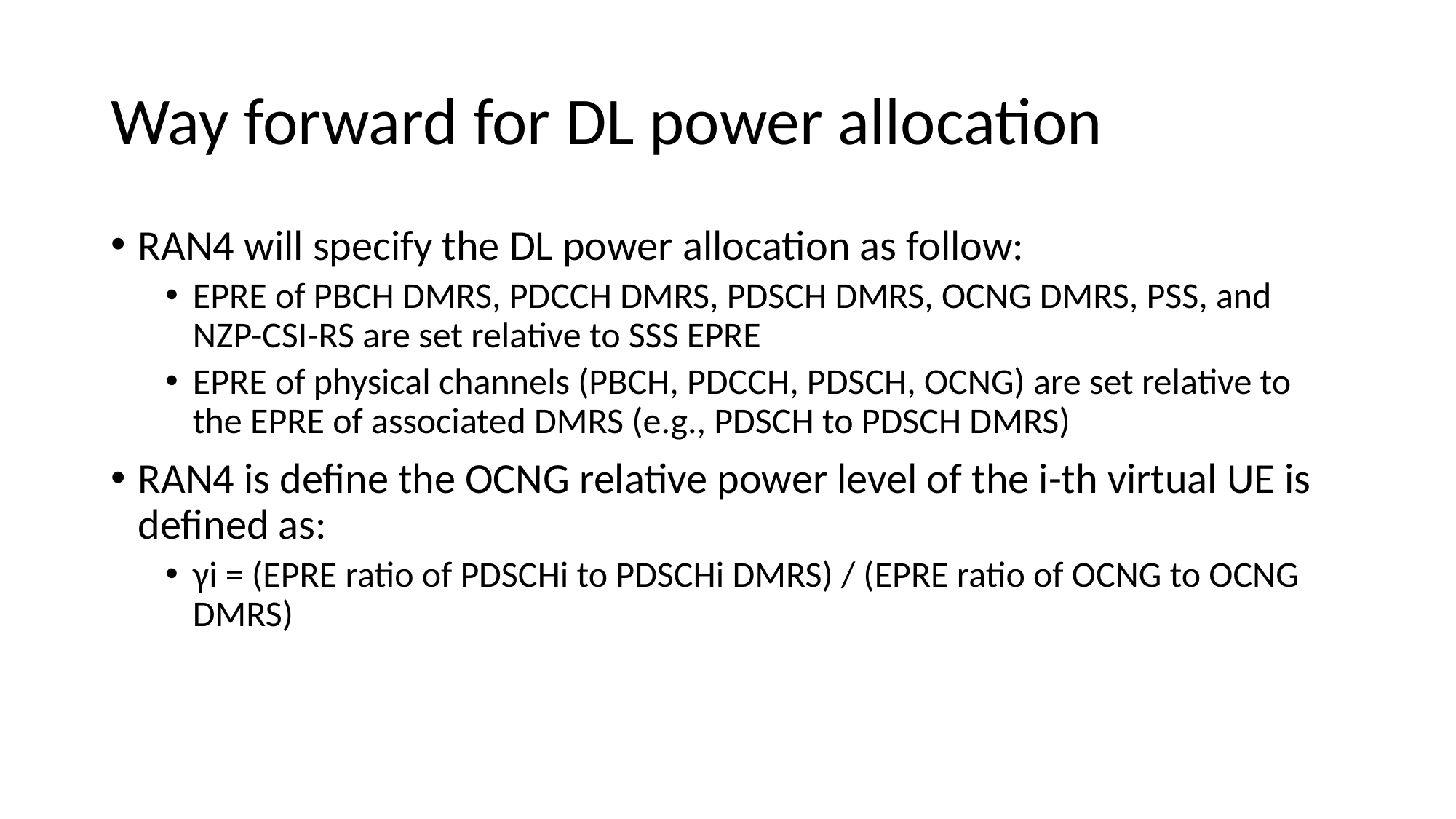

# Way forward for DL power allocation
RAN4 will specify the DL power allocation as follow:
EPRE of PBCH DMRS, PDCCH DMRS, PDSCH DMRS, OCNG DMRS, PSS, and NZP-CSI-RS are set relative to SSS EPRE
EPRE of physical channels (PBCH, PDCCH, PDSCH, OCNG) are set relative to the EPRE of associated DMRS (e.g., PDSCH to PDSCH DMRS)
RAN4 is define the OCNG relative power level of the i-th virtual UE is defined as:
γi = (EPRE ratio of PDSCHi to PDSCHi DMRS) / (EPRE ratio of OCNG to OCNG DMRS)